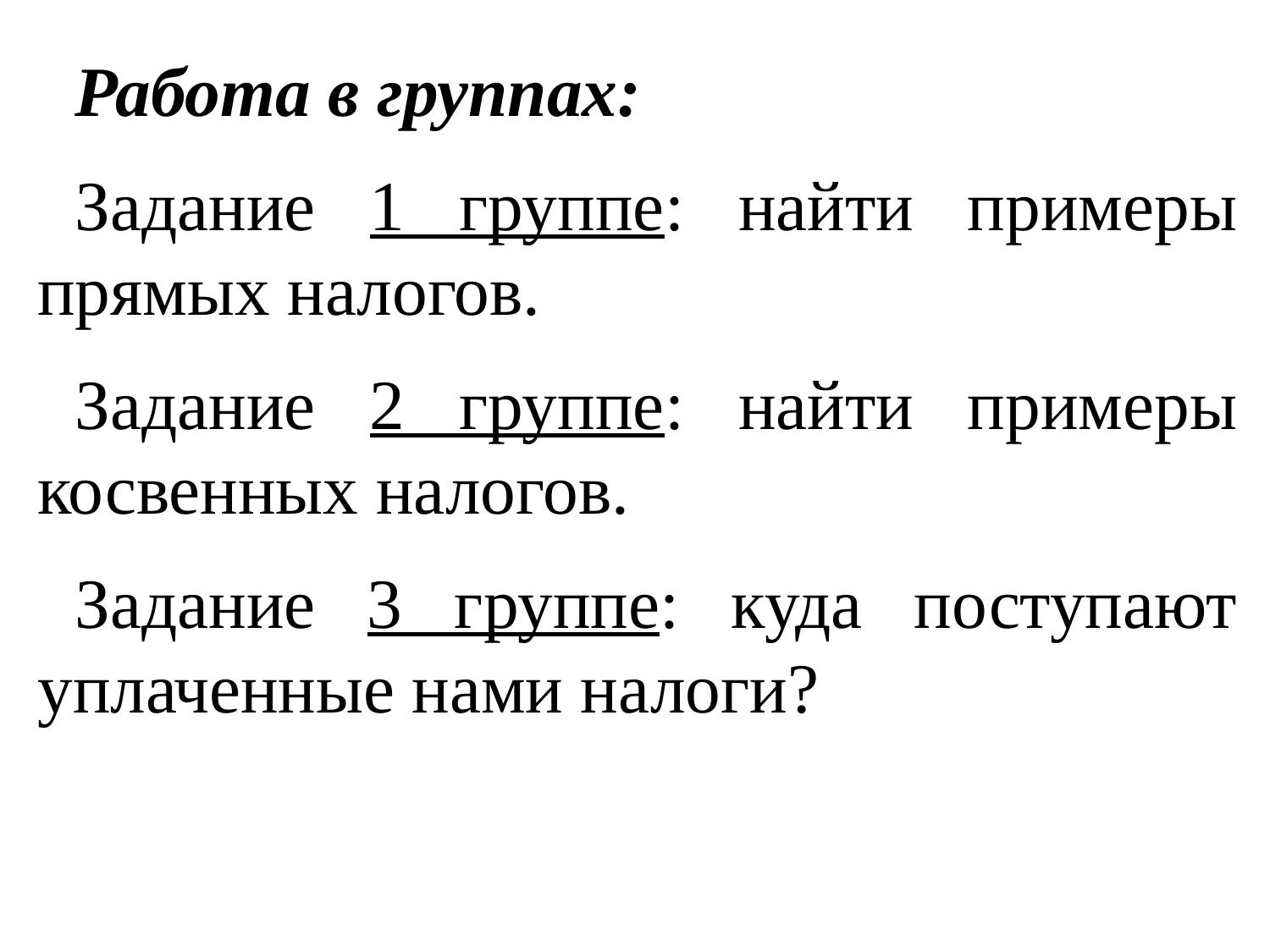

Работа в группах:

Задание 1 группе: найти примеры прямых налогов.

Задание 2 группе: найти примеры косвенных налогов.

Задание 3 группе: куда поступают уплаченные нами налоги?